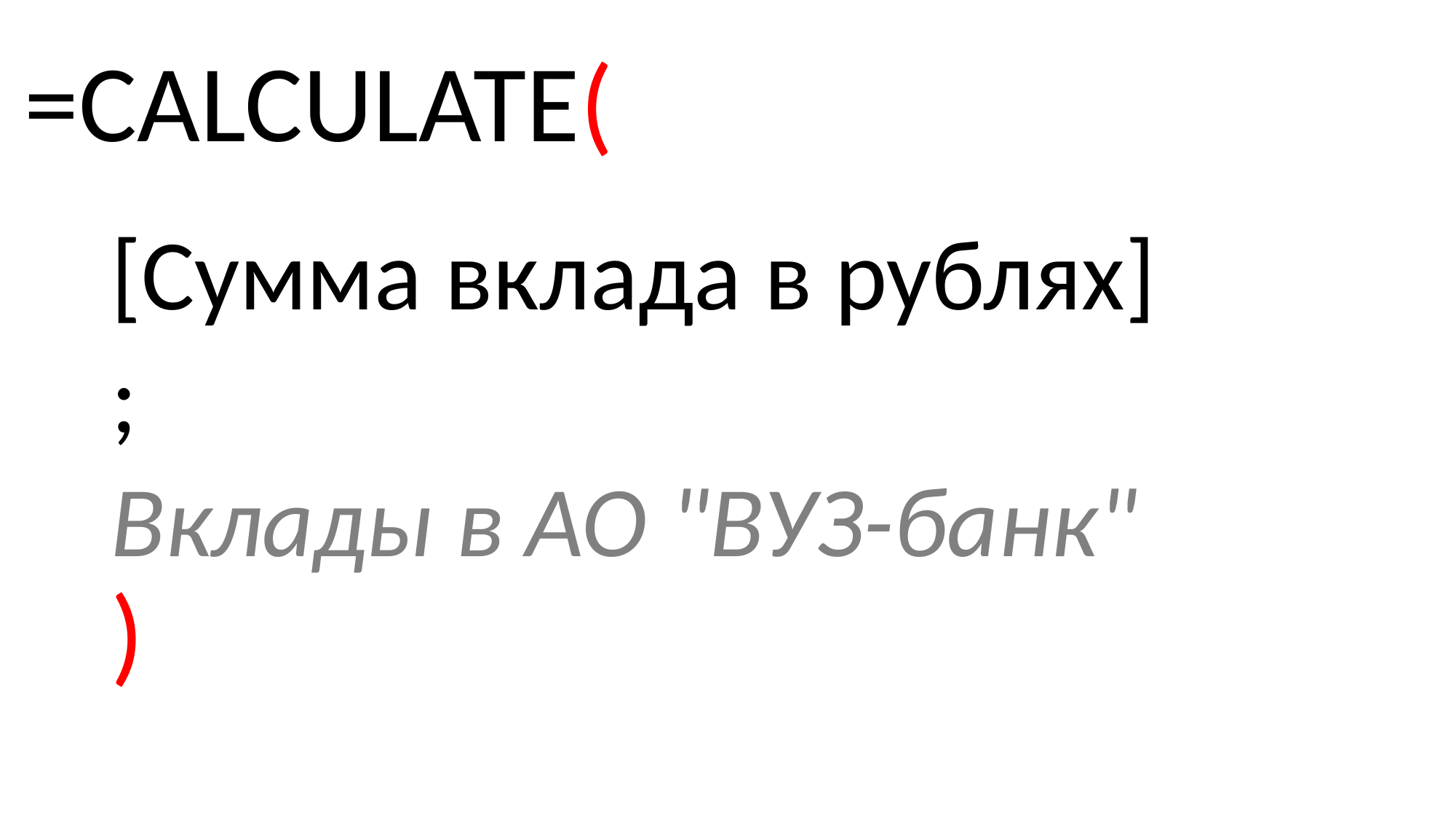

# =CALCULATE(
[Сумма вклада в рублях]
;
Вклады в АО "ВУЗ-банк"
)